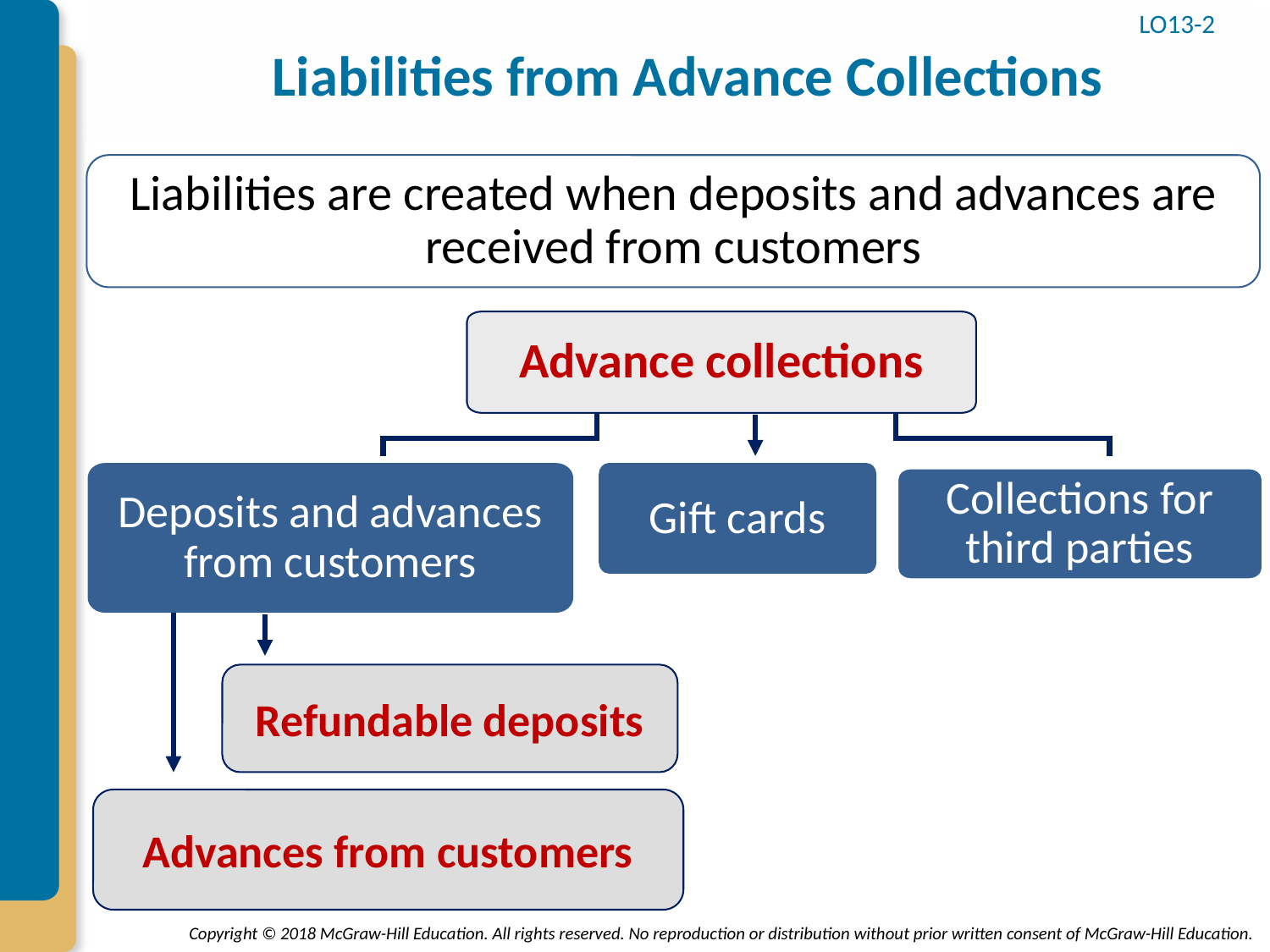

# Liabilities from Advance Collections
LO13-2
Liabilities are created when deposits and advances are received from customers

Advance collections

Deposits and advances from customers
Gift cards
Collections for third parties
Refundable deposits
Advances from customers